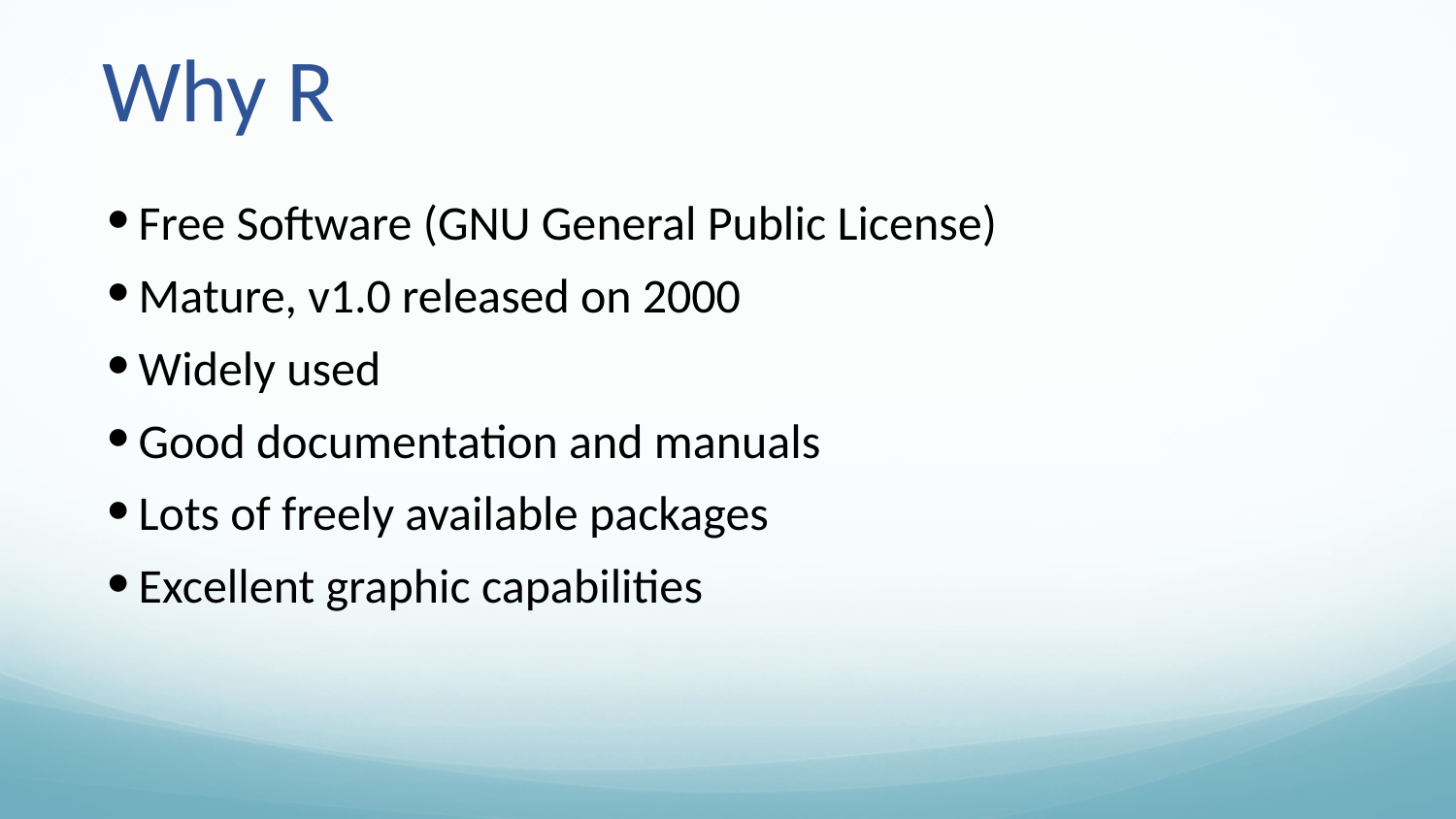

# Why R
Free Software (GNU General Public License)
Mature, v1.0 released on 2000
Widely used
Good documentation and manuals
Lots of freely available packages
Excellent graphic capabilities